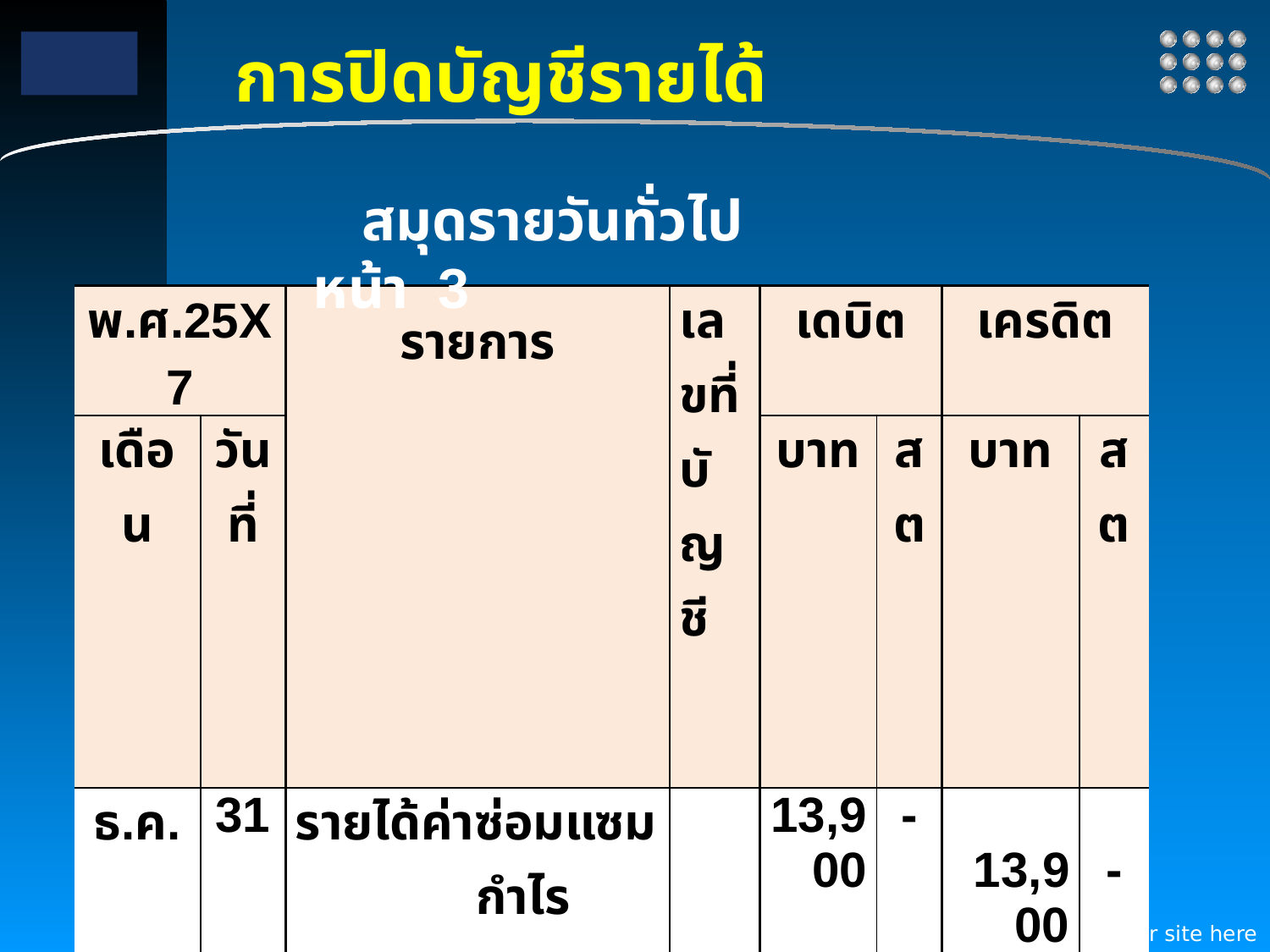

# การปิดบัญชีรายได้
สมุดรายวันทั่วไป                                   หน้า  3
| พ.ศ.25X7 |  | รายการ | เลขที่ บัญชี | เดบิต |  | เครดิต |  |
| --- | --- | --- | --- | --- | --- | --- | --- |
| เดือน | วันที่ |  |  | บาท | สต | บาท | สต |
| ธ.ค. | 31 | รายได้ค่าซ่อมแซม กำไรขาดทุน โอนปิดบัญชีรายได้ไปบัญชีกำไรขาดทุน |  | 13,900 | - | 13,900 | - |